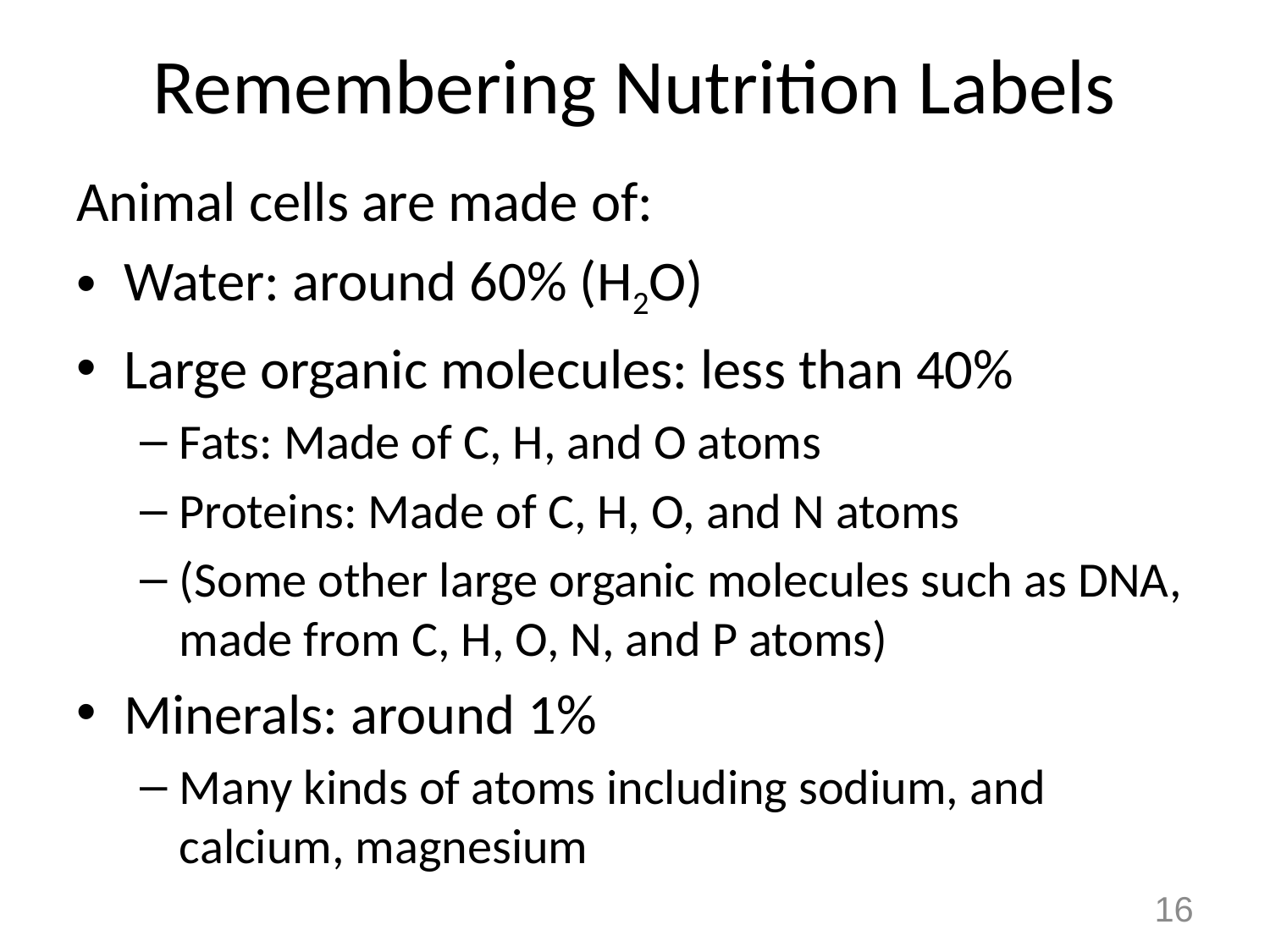

# Remembering Nutrition Labels
Animal cells are made of:
Water: around 60% (H2O)
Large organic molecules: less than 40%
Fats: Made of C, H, and O atoms
Proteins: Made of C, H, O, and N atoms
(Some other large organic molecules such as DNA, made from C, H, O, N, and P atoms)
Minerals: around 1%
Many kinds of atoms including sodium, and calcium, magnesium

16